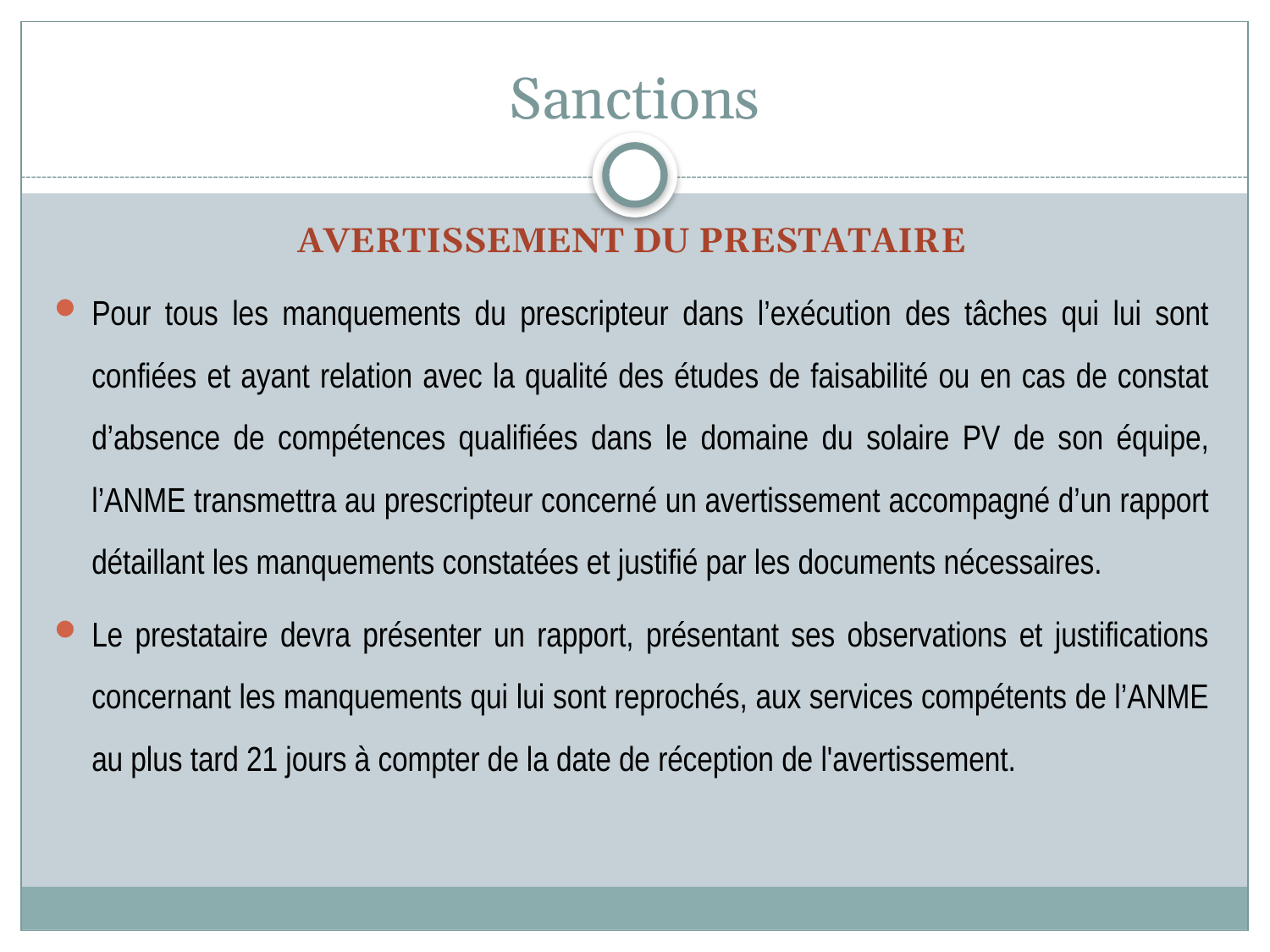

# Sanctions
Avertissement du prestataire
Pour tous les manquements du prescripteur dans l’exécution des tâches qui lui sont confiées et ayant relation avec la qualité des études de faisabilité ou en cas de constat d’absence de compétences qualifiées dans le domaine du solaire PV de son équipe, l’ANME transmettra au prescripteur concerné un avertissement accompagné d’un rapport détaillant les manquements constatées et justifié par les documents nécessaires.
Le prestataire devra présenter un rapport, présentant ses observations et justifications concernant les manquements qui lui sont reprochés, aux services compétents de l’ANME au plus tard 21 jours à compter de la date de réception de l'avertissement.